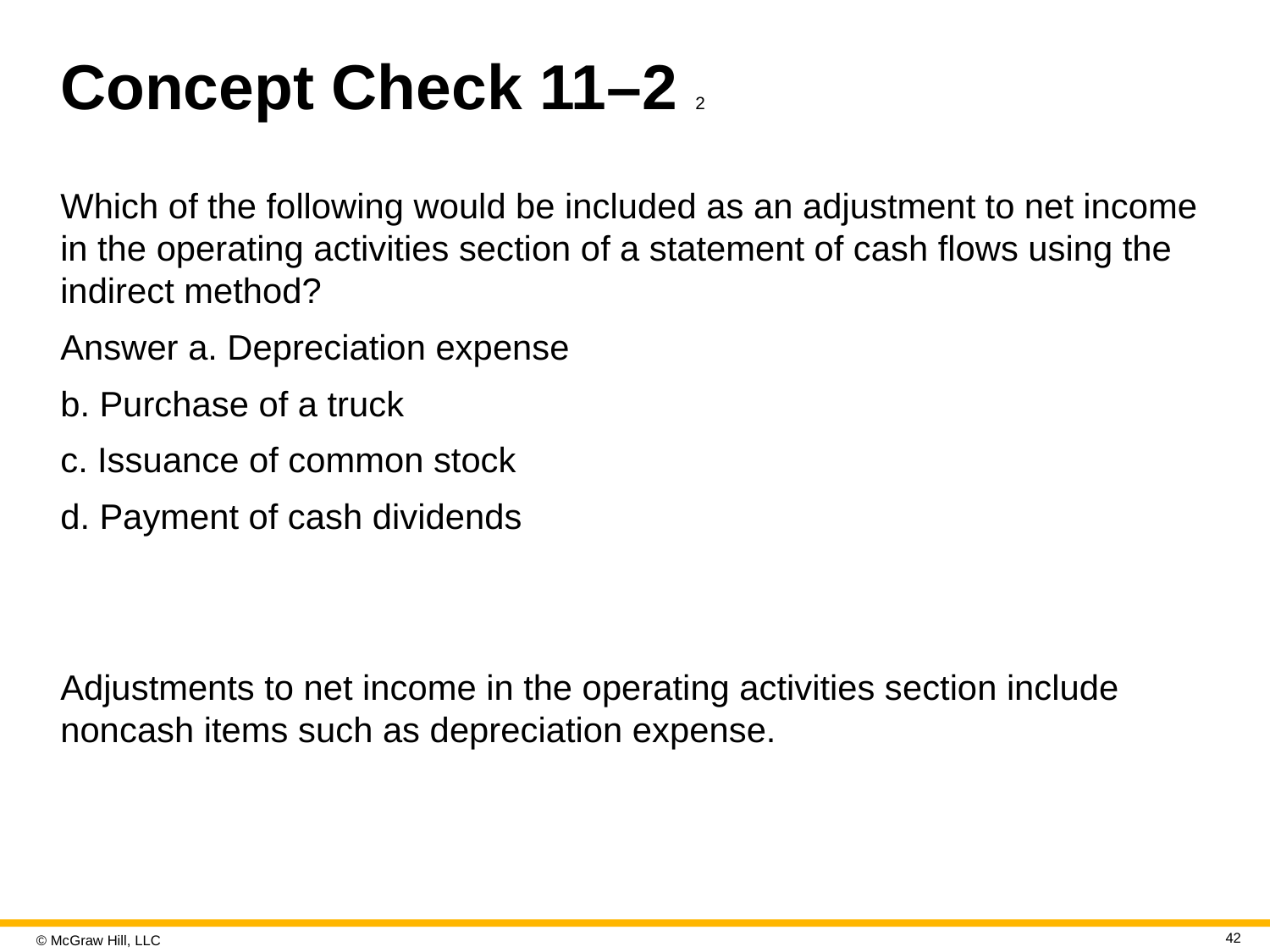

# Concept Check 11–2 2
Which of the following would be included as an adjustment to net income in the operating activities section of a statement of cash flows using the indirect method?
Answer a. Depreciation expense
b. Purchase of a truck
c. Issuance of common stock
d. Payment of cash dividends
Adjustments to net income in the operating activities section include noncash items such as depreciation expense.
42